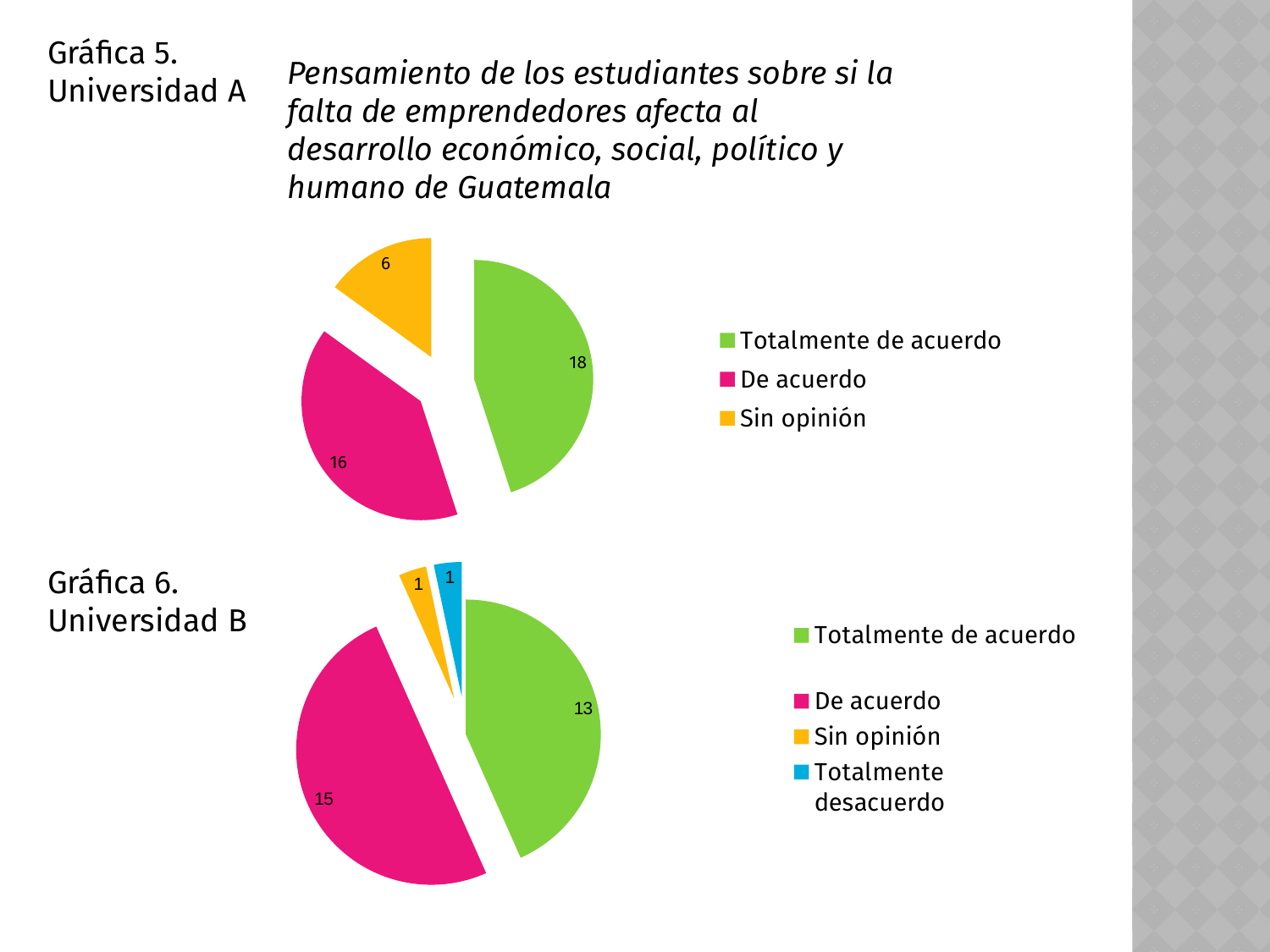

Gráfica 5. Universidad A
Pensamiento de los estudiantes sobre si la falta de emprendedores afecta al desarrollo económico, social, político y humano de Guatemala

### Chart

| Category |  |
|---|---|
| Totalmente de acuerdo | 18.0 |
| De acuerdo | 16.0 |
| Sin opinión | 6.0 |

### Chart

| Category |  |
|---|---|
| Totalmente de acuerdo    | 13.0 |
| De acuerdo | 15.0 |
| Sin opinión | 1.0 |
| Totalmente desacuerdo | 1.0 |
Gráfica 6. Universidad B